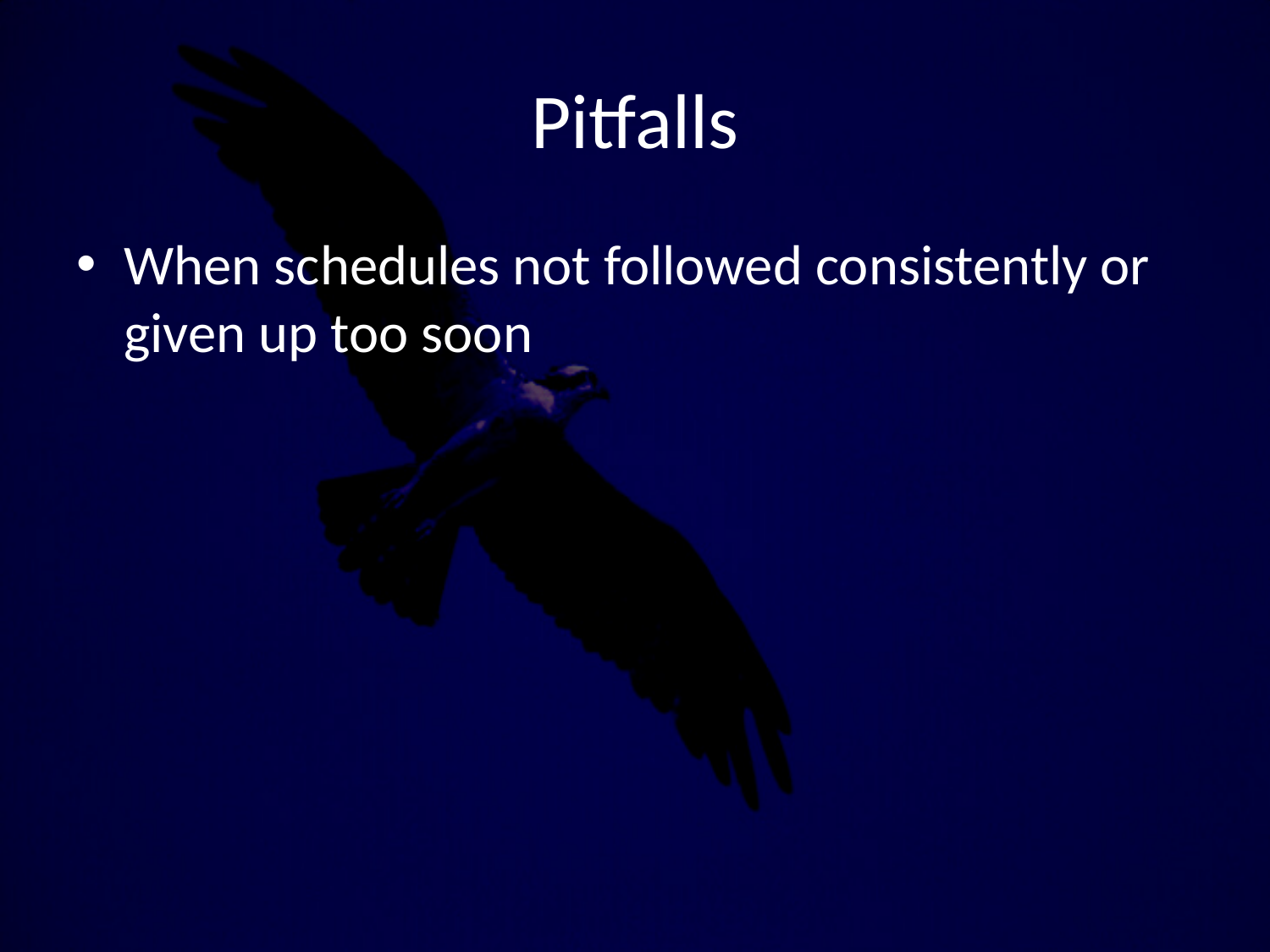

# Pitfalls
When schedules not followed consistently or given up too soon